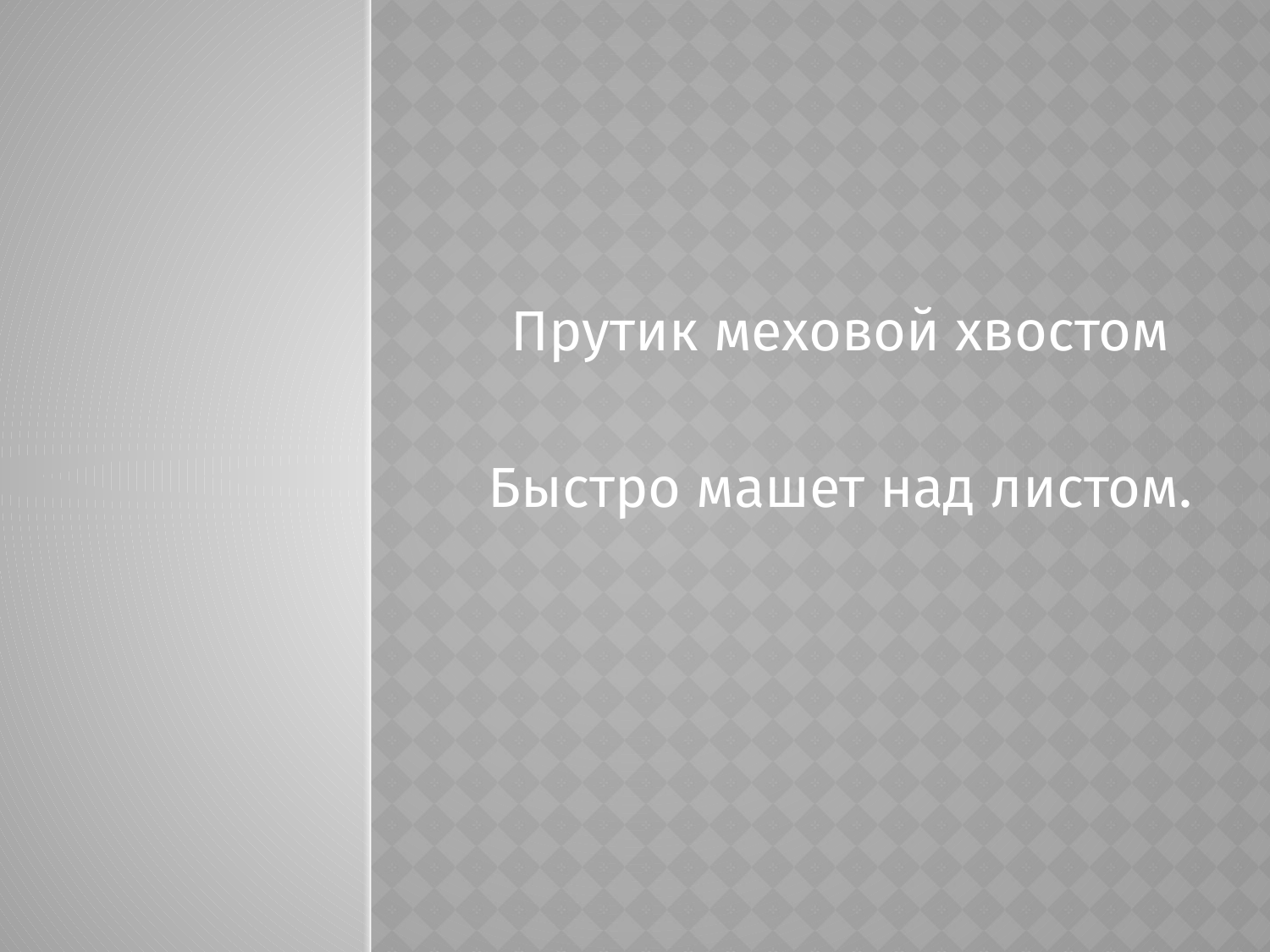

Прутик меховой хвостом

Быстро машет над листом.